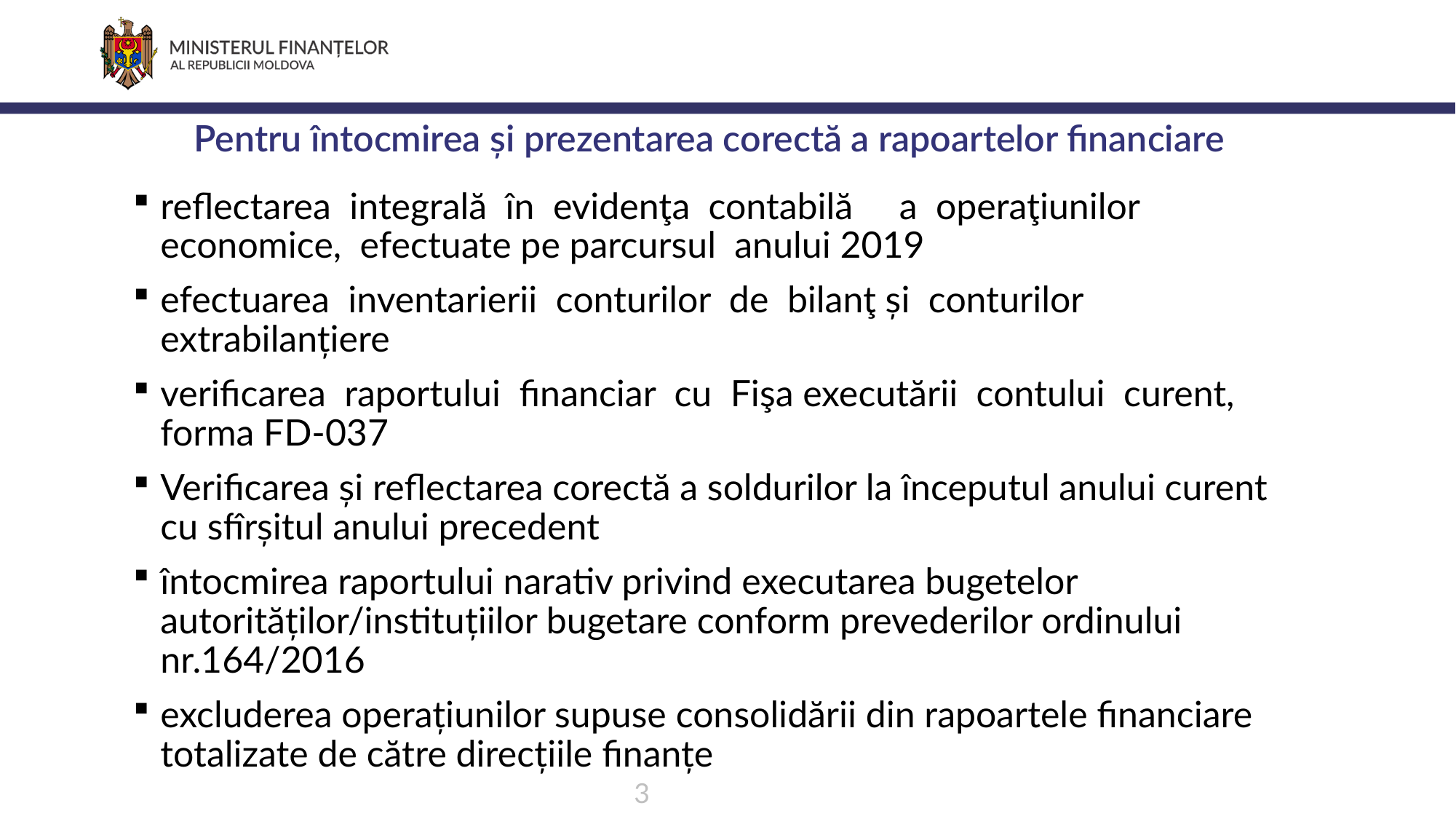

Pentru întocmirea și prezentarea corectă a rapoartelor financiare
reflectarea  integrală  în  evidenţa  contabilă     a  operaţiunilor  economice,  efectuate pe parcursul  anului 2019
efectuarea  inventarierii  conturilor  de  bilanţ și  conturilor  extrabilanțiere
verificarea  raportului  financiar  cu  Fişa executării  contului  curent, forma FD-037
Verificarea și reflectarea corectă a soldurilor la începutul anului curent cu sfîrșitul anului precedent
întocmirea raportului narativ privind executarea bugetelor autorităților/instituțiilor bugetare conform prevederilor ordinului nr.164/2016
excluderea operațiunilor supuse consolidării din rapoartele financiare totalizate de către direcțiile finanțe

3